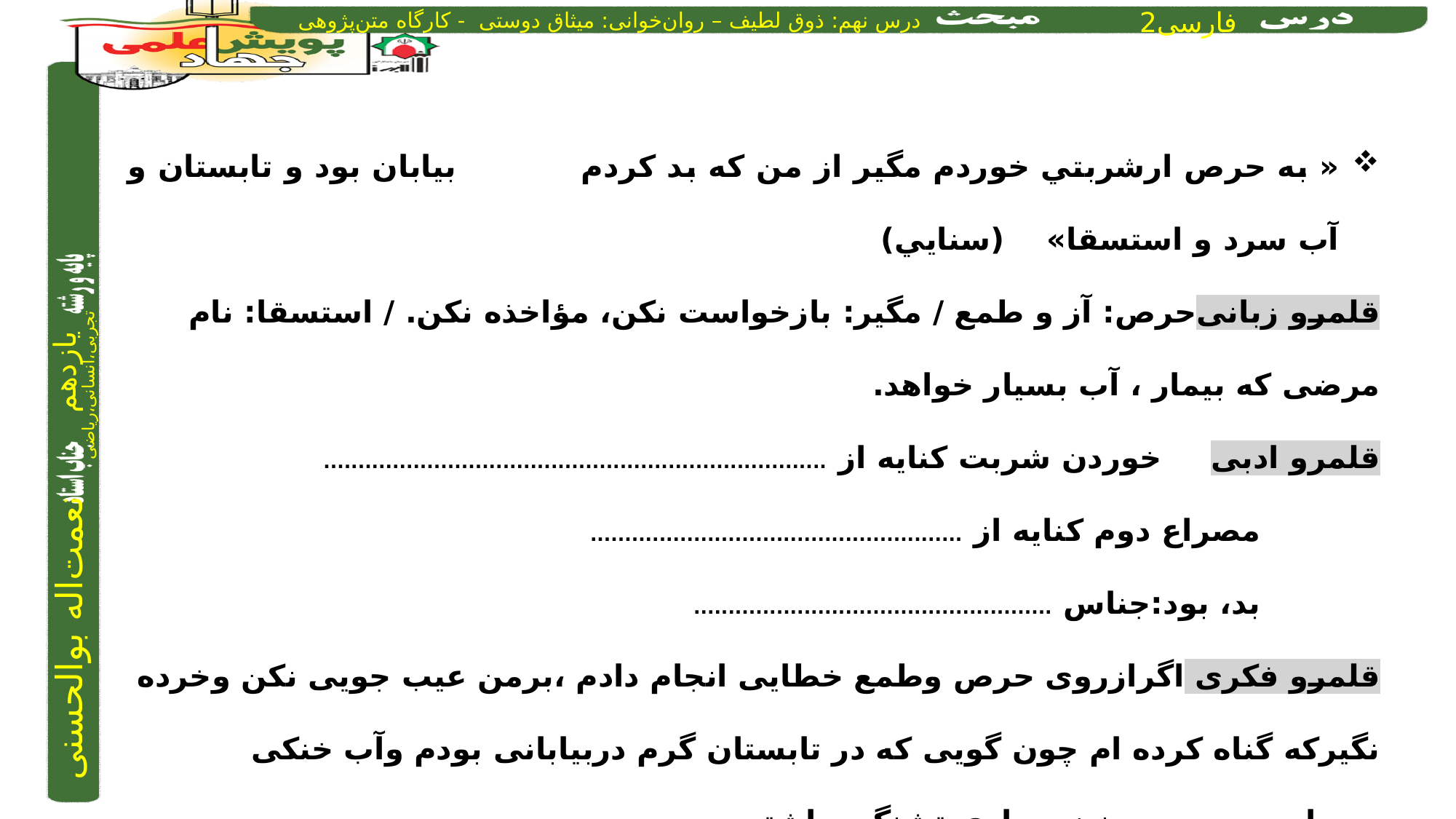

« به حرص ارشربتي خوردم مگیر از من كه بد كردم           بیابان بود و تابستان و آب سرد و استسقا»    (سنايي)
قلمرو زبانی	حرص: آز و طمع / مگیر: بازخواست نکن، مؤاخذه نکن. / استسقا: نام مرضی که بیمار ، آب بسیار خواهد.
قلمرو ادبی		خوردن شربت کنایه از .........................................................................
		 مصراع دوم کنایه از ......................................................
		 بد، بود:جناس ....................................................
قلمرو فکری اگرازروی حرص وطمع خطایی انجام دادم ،برمن عیب جویی نکن وخرده نگیرکه گناه کرده ام چون گویی که در تابستان گرم دربیابانی بودم وآب خنکی دربرابرم بود ومن نیز بیماری تشنگی داشتم .
مفهوم: بی اختیاری درشرایطاضطرار،آماده بودن شرایط گناه وبی اختیاری انسان در برابر آن